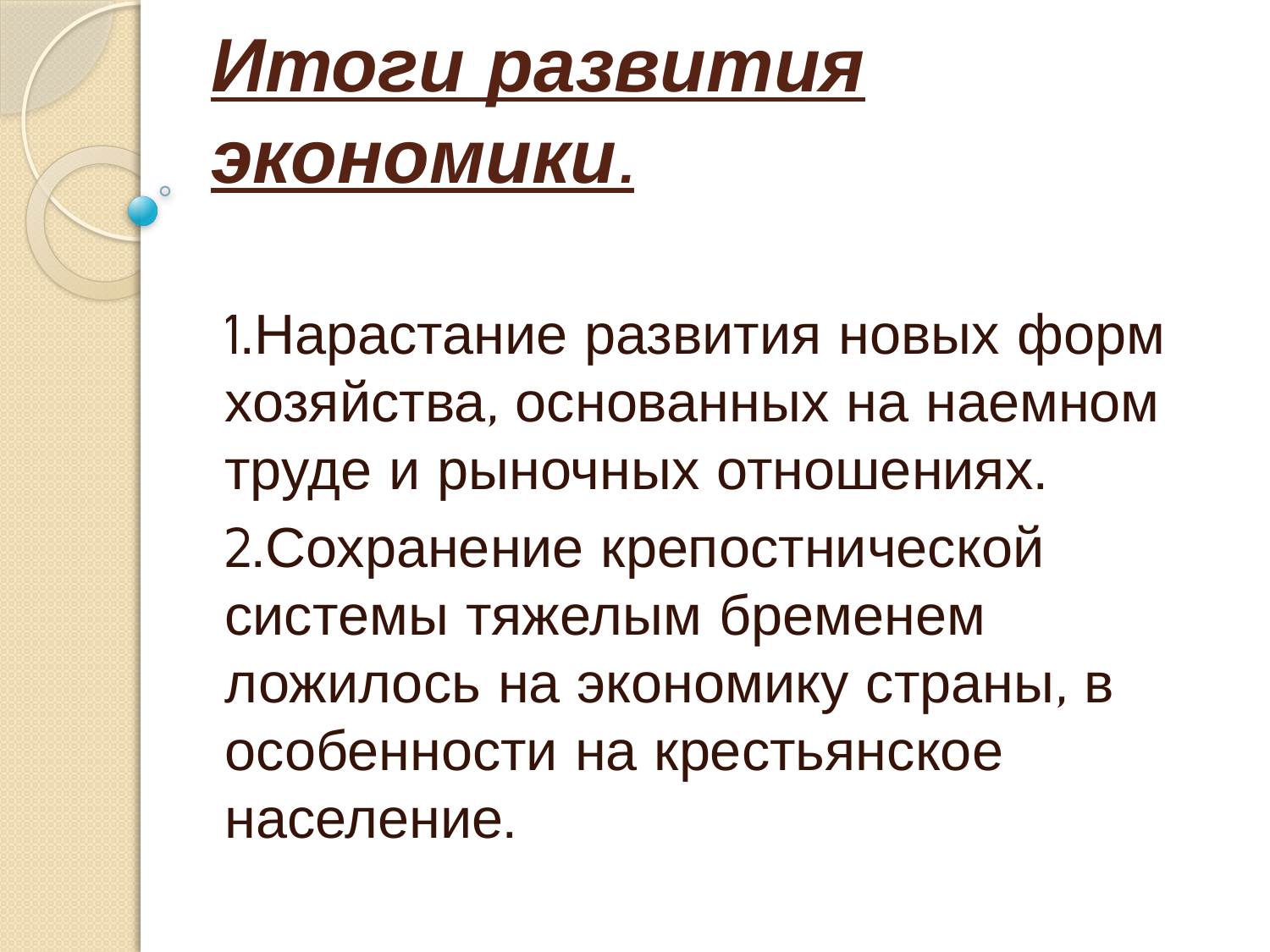

# Итоги развития экономики.
1.Нарастание развития новых форм хозяйства, основанных на наемном труде и рыночных отношениях.
2.Сохранение крепостнической системы тяжелым бременем ложилось на экономику страны, в особенности на крестьянское население.